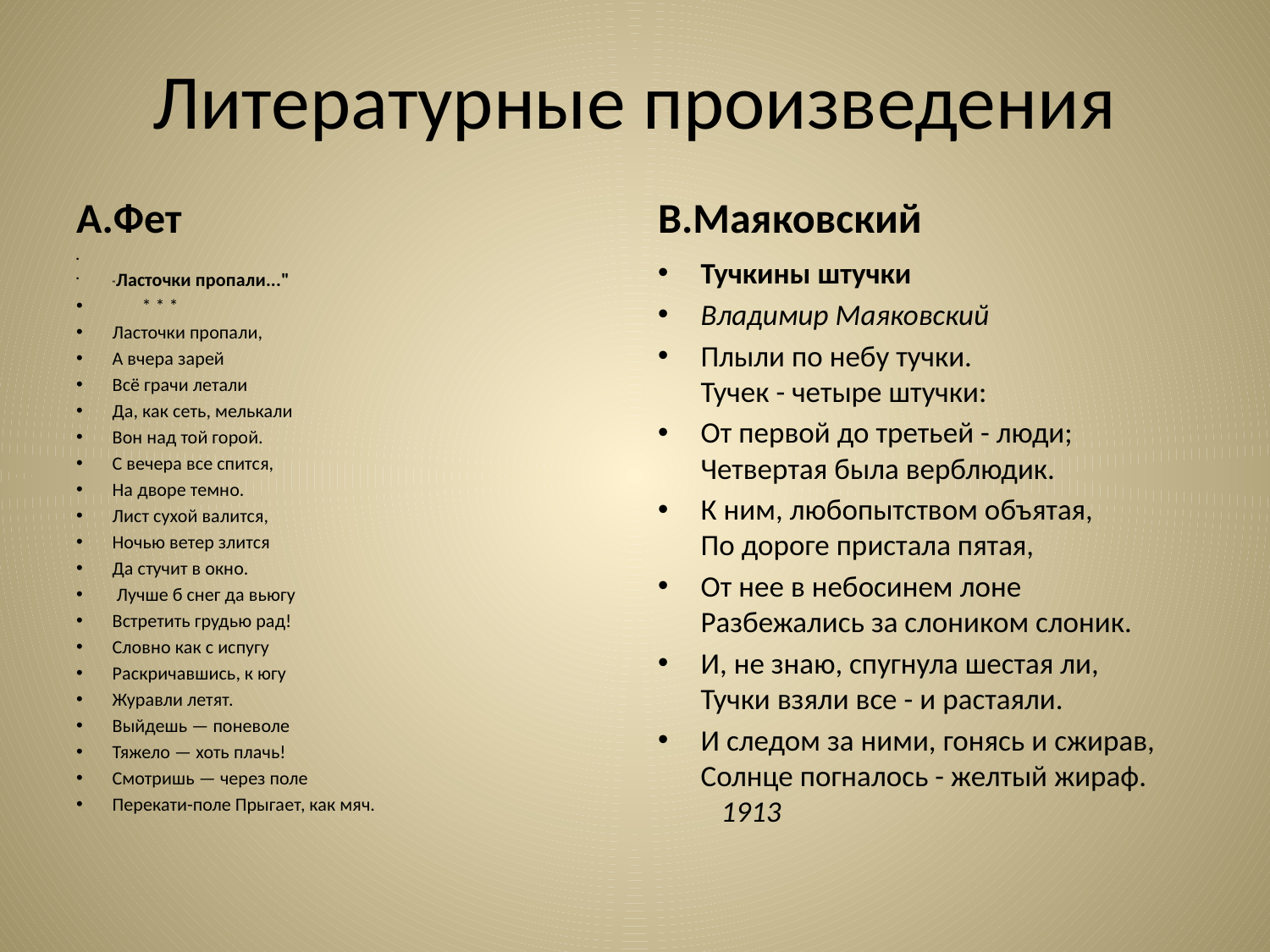

# Литературные произведения
В.Маяковский
А.Фет

"Ласточки пропали..."
       * * *
Ласточки пропали,
А вчера зарей
Всё грачи летали
Да, как сеть, мелькали
Вон над той горой.
С вечера все спится,
На дворе темно.
Лист сухой валится,
Ночью ветер злится
Да стучит в окно.
 Лучше б снег да вьюгу
Встретить грудью рад!
Словно как с испугу
Раскричавшись, к югу
Журавли летят.
Выйдешь — поневоле
Тяжело — хоть плачь!
Смотришь — через поле
Перекати-поле Прыгает, как мяч.
Тучкины штучки
Владимир Маяковский
Плыли по небу тучки.
Тучек - четыре штучки:
От первой до третьей - люди;
Четвертая была верблюдик.
К ним, любопытством объятая,
По дороге пристала пятая,
От нее в небосинем лоне
Разбежались за слоником слоник.
И, не знаю, спугнула шестая ли,
Тучки взяли все - и растаяли.
И следом за ними, гонясь и сжирав,
Солнце погналось - желтый жираф.          1913